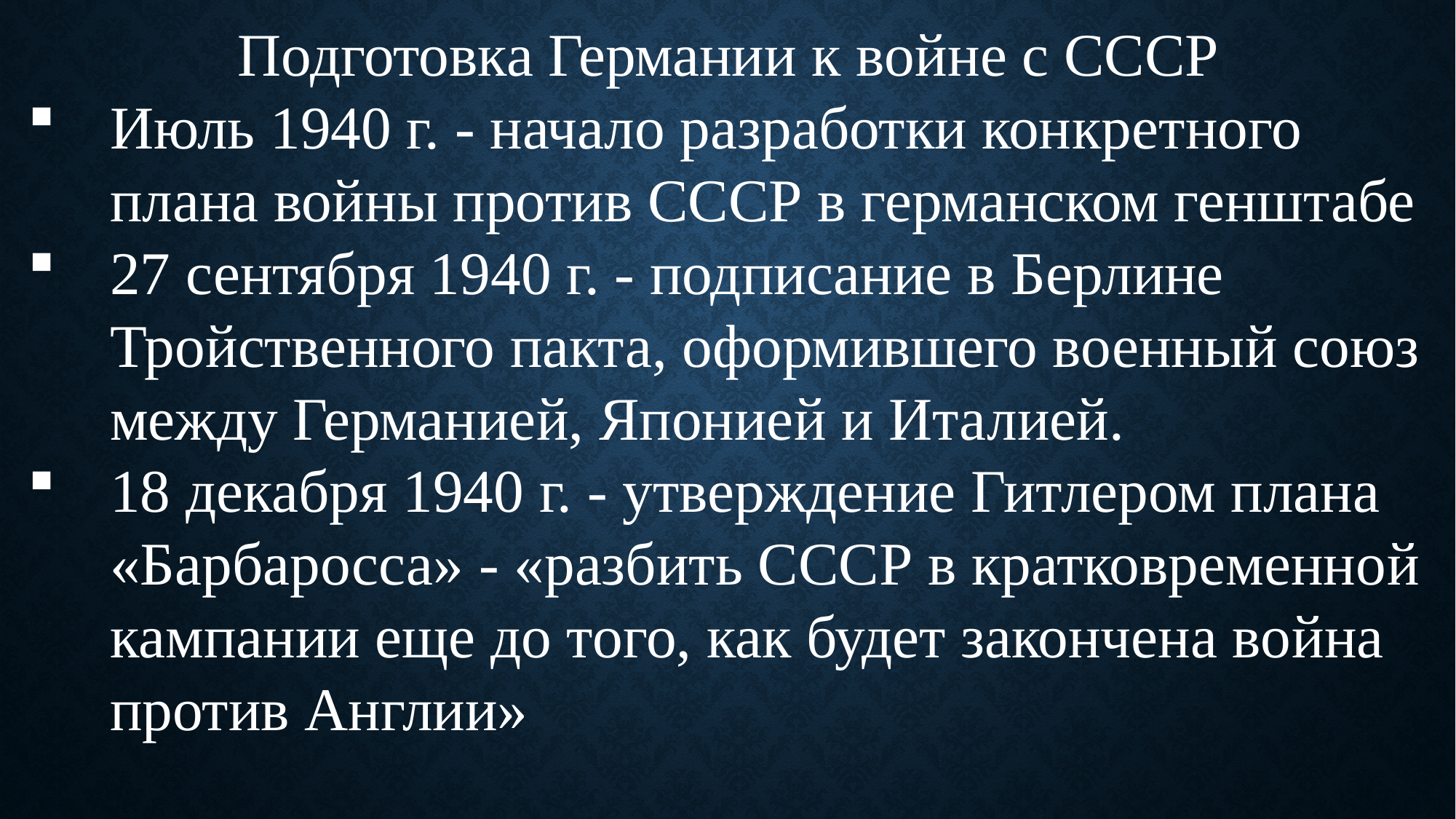

Подготовка Германии к войне с СССР
Июль 1940 г. - начало разработки кон­кретного плана войны против СССР в германском генштабе
27 сентября 1940 г. - подписание в Берлине Тройственного пакта, оформившего военный союз между Германией, Японией и Италией.
18 декабря 1940 г. - утверждение Гитлером плана «Барбаросса» - «разбить СССР в кратковременной кампании еще до того, как будет закончена война против Англии»